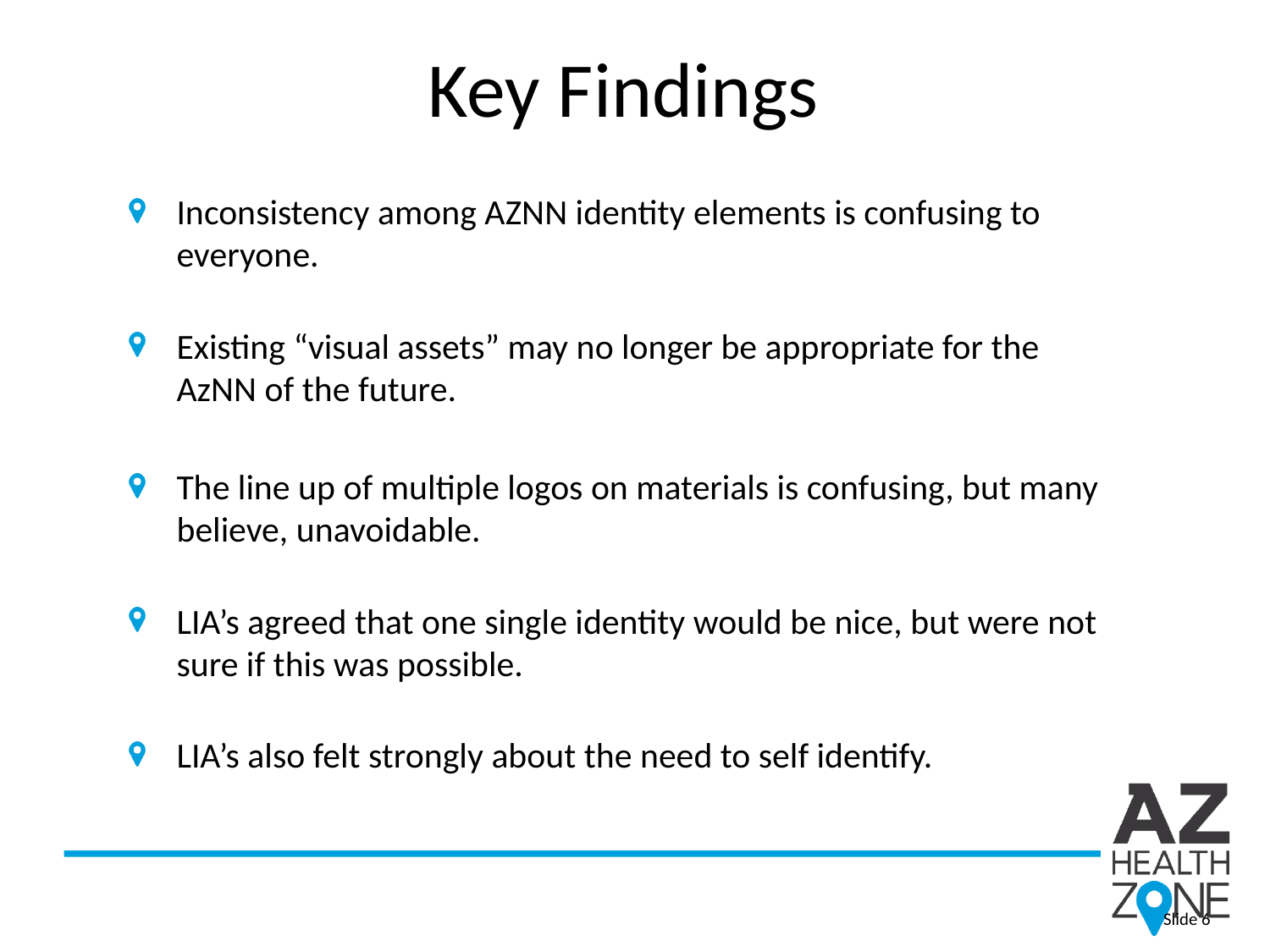

Key Findings
Inconsistency among AZNN identity elements is confusing to everyone.
Existing “visual assets” may no longer be appropriate for the AzNN of the future.

The line up of multiple logos on materials is confusing, but many believe, unavoidable.
LIA’s agreed that one single identity would be nice, but were not sure if this was possible.
LIA’s also felt strongly about the need to self identify.
        Slide 6